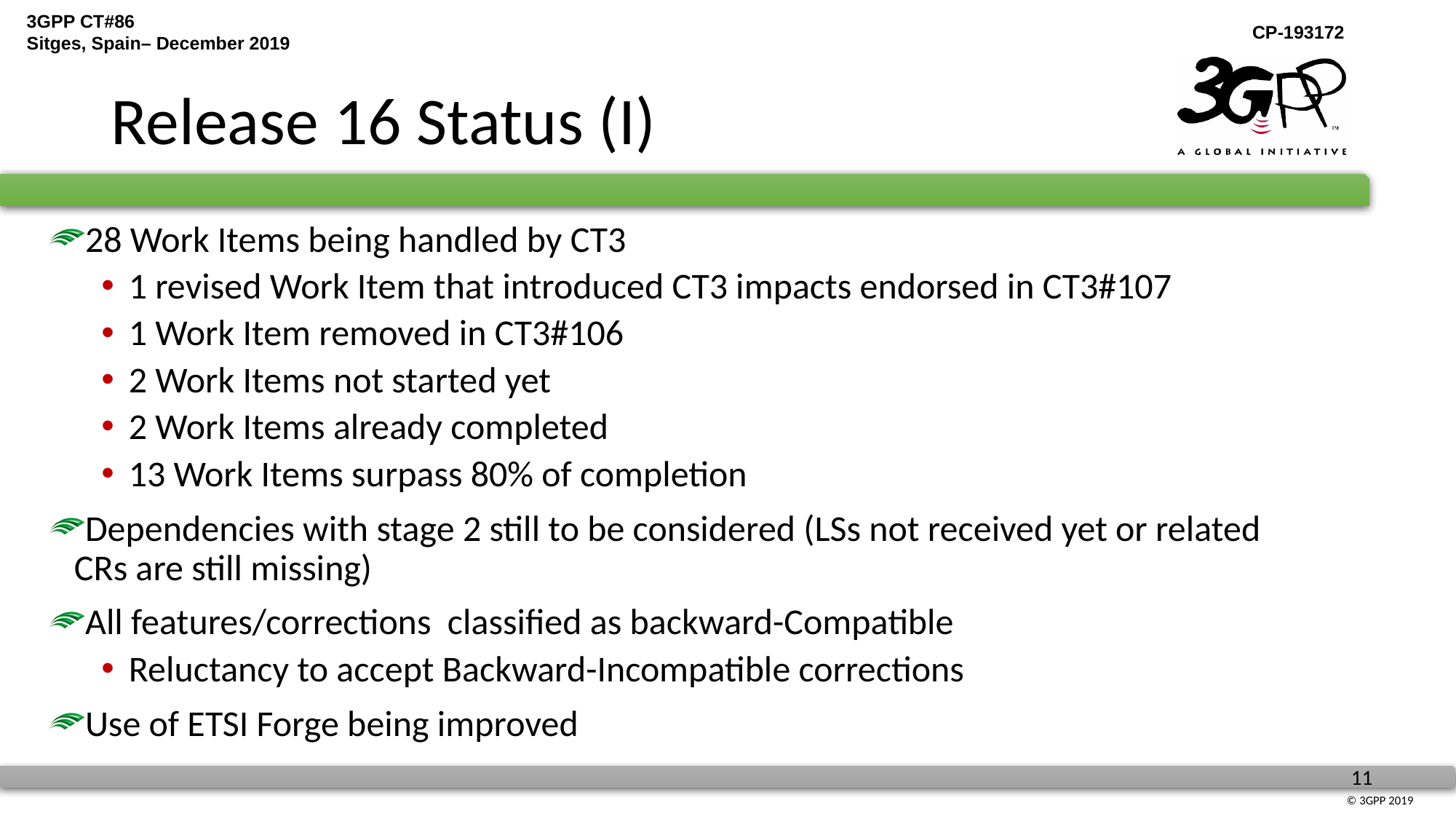

# Release 16 Status (I)
28 Work Items being handled by CT3
1 revised Work Item that introduced CT3 impacts endorsed in CT3#107
1 Work Item removed in CT3#106
2 Work Items not started yet
2 Work Items already completed
13 Work Items surpass 80% of completion
Dependencies with stage 2 still to be considered (LSs not received yet or related CRs are still missing)
All features/corrections  classified as backward-Compatible
Reluctancy to accept Backward-Incompatible corrections
Use of ETSI Forge being improved